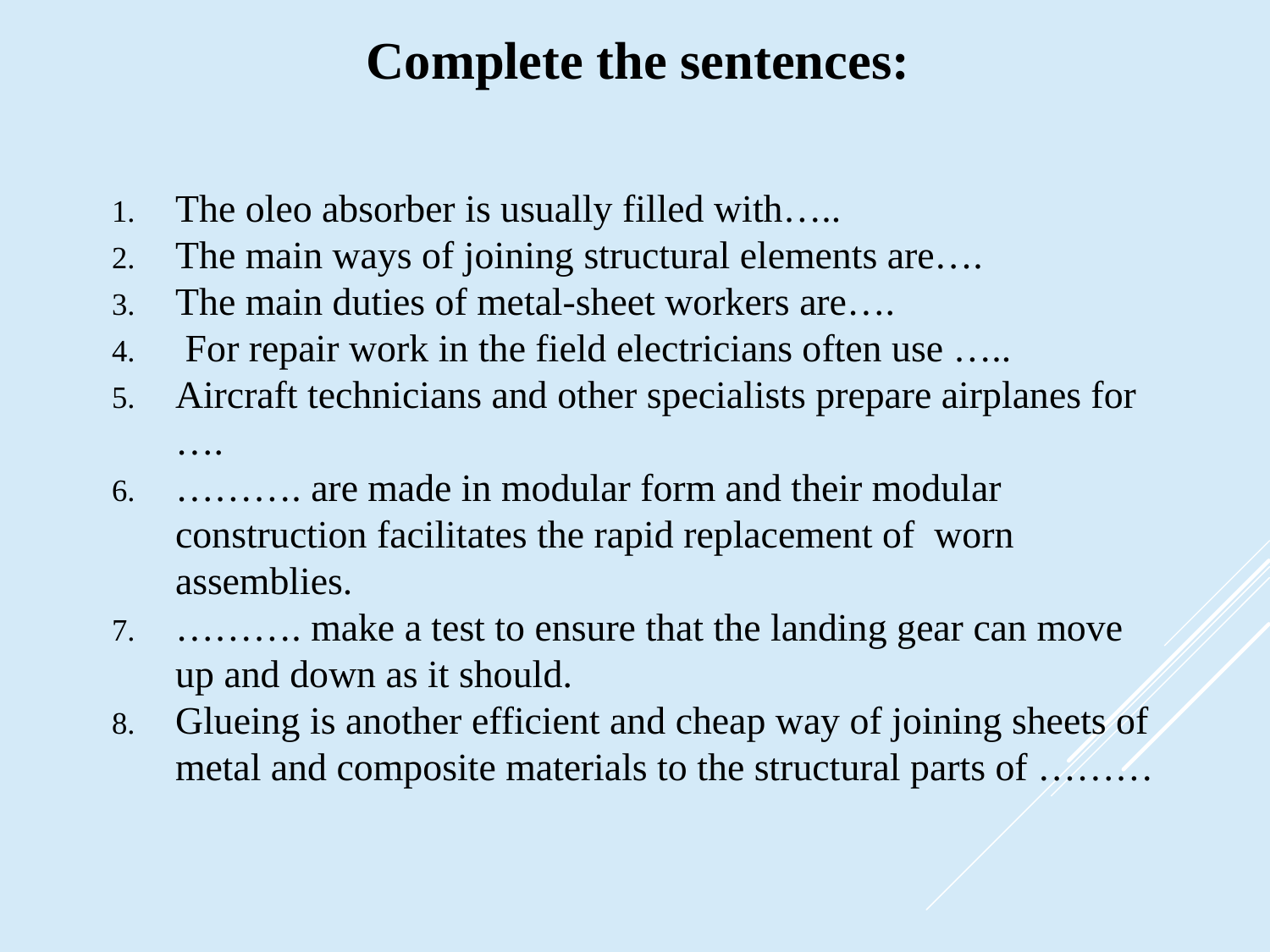

# Complete the sentences:
The oleo absorber is usually filled with…..
The main ways of joining structural elements are….
The main duties of metal-sheet workers are….
 For repair work in the field electricians often use …..
Aircraft technicians and other specialists prepare airplanes for ….
………. are made in modular form and their modular construction facilitates the rapid replacement of  worn assemblies.
………. make a test to ensure that the landing gear can move up and down as it should.
Glueing is another efficient and cheap way of joining sheets of metal and composite materials to the structural parts of ………